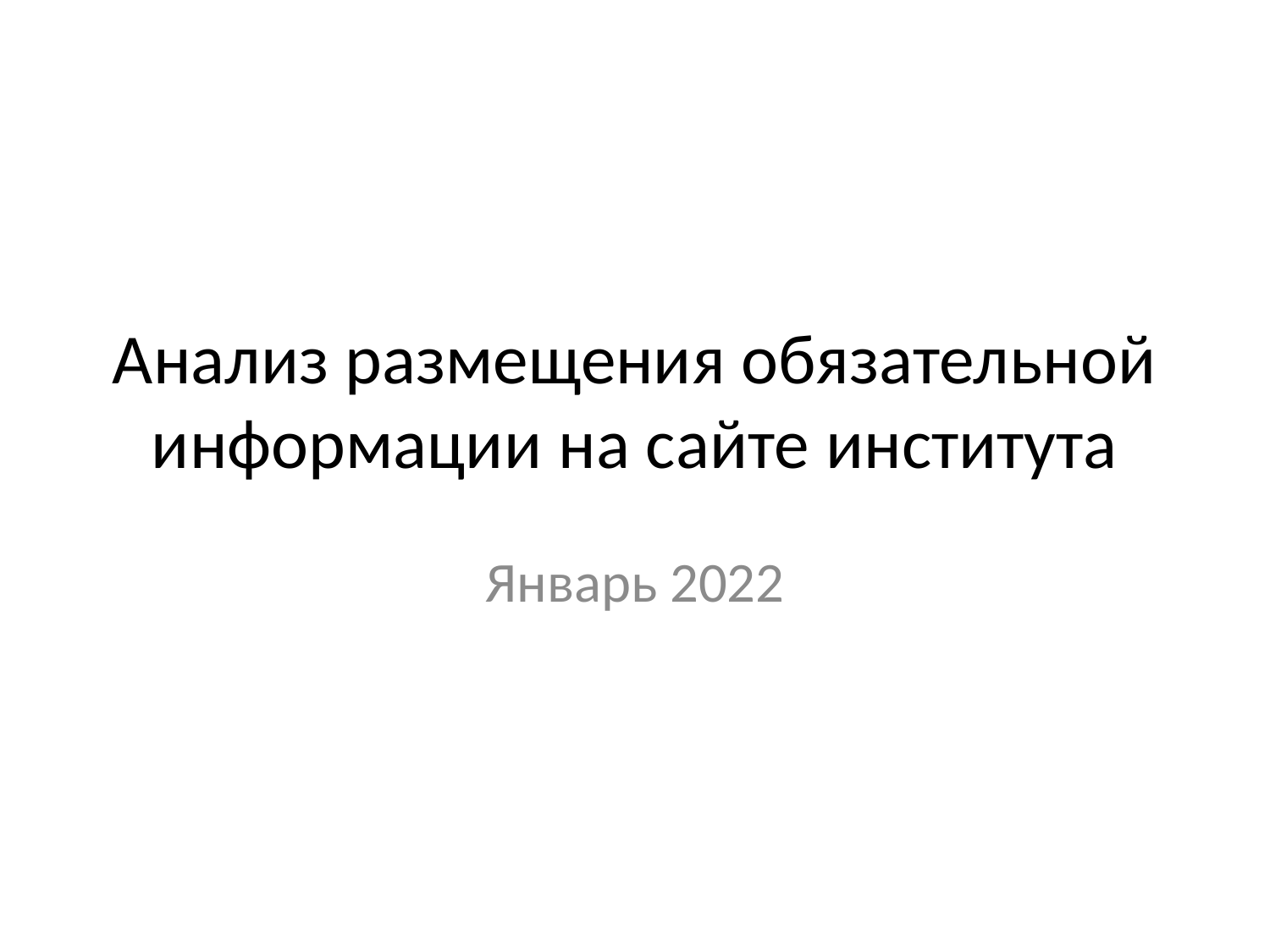

# Анализ размещения обязательной информации на сайте института
Январь 2022